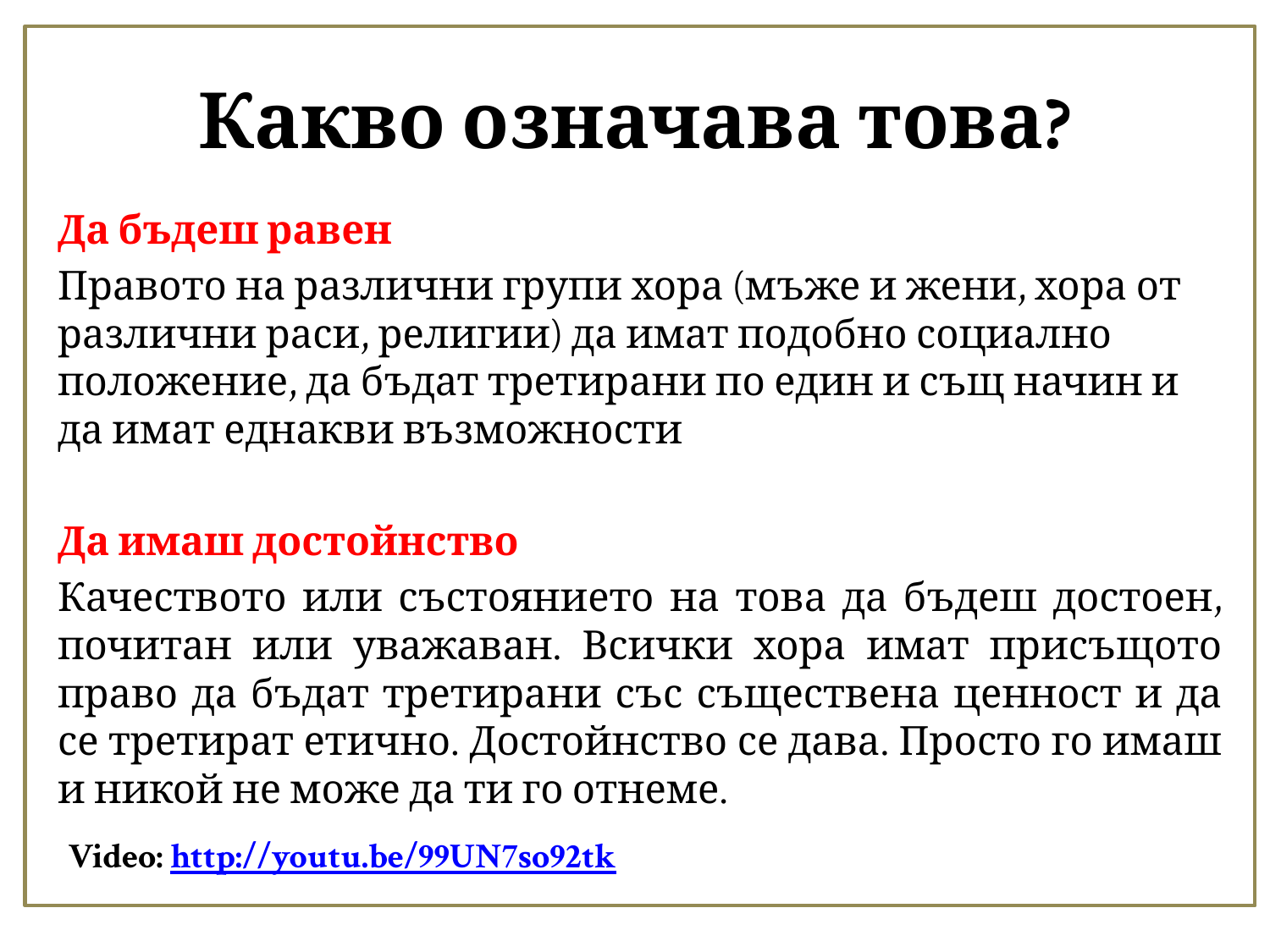

Migration takes place internally and internationally. In our time, the biggest international migration flows are from rich to other rich countries, and from poorer to other poorer countries (North-North; South-South). Much migration is short-term; migrants return to their country of origin. An estimated 258 million people live in a country they weren’t born in; this is approx. 3.6% World’s inhabitants (U.N. 2017). “In Europe, the size of the total population would have declined during the period 2000-2015 in the absence of migration.”(UN 2017).

# Какво означава това?
Да бъдеш равен
Правото на различни групи хора (мъже и жени, хора от различни раси, религии) да имат подобно социално положение, да бъдат третирани по един и същ начин и да имат еднакви възможности

Да имаш достойнство
Качеството или състоянието на това да бъдеш достоен, почитан или уважаван. Всички хора имат присъщото право да бъдат третирани със съществена ценност и да се третират етично. Достойнство се дава. Просто го имаш и никой не може да ти го отнеме.

Video: http://youtu.be/99UN7so92tk